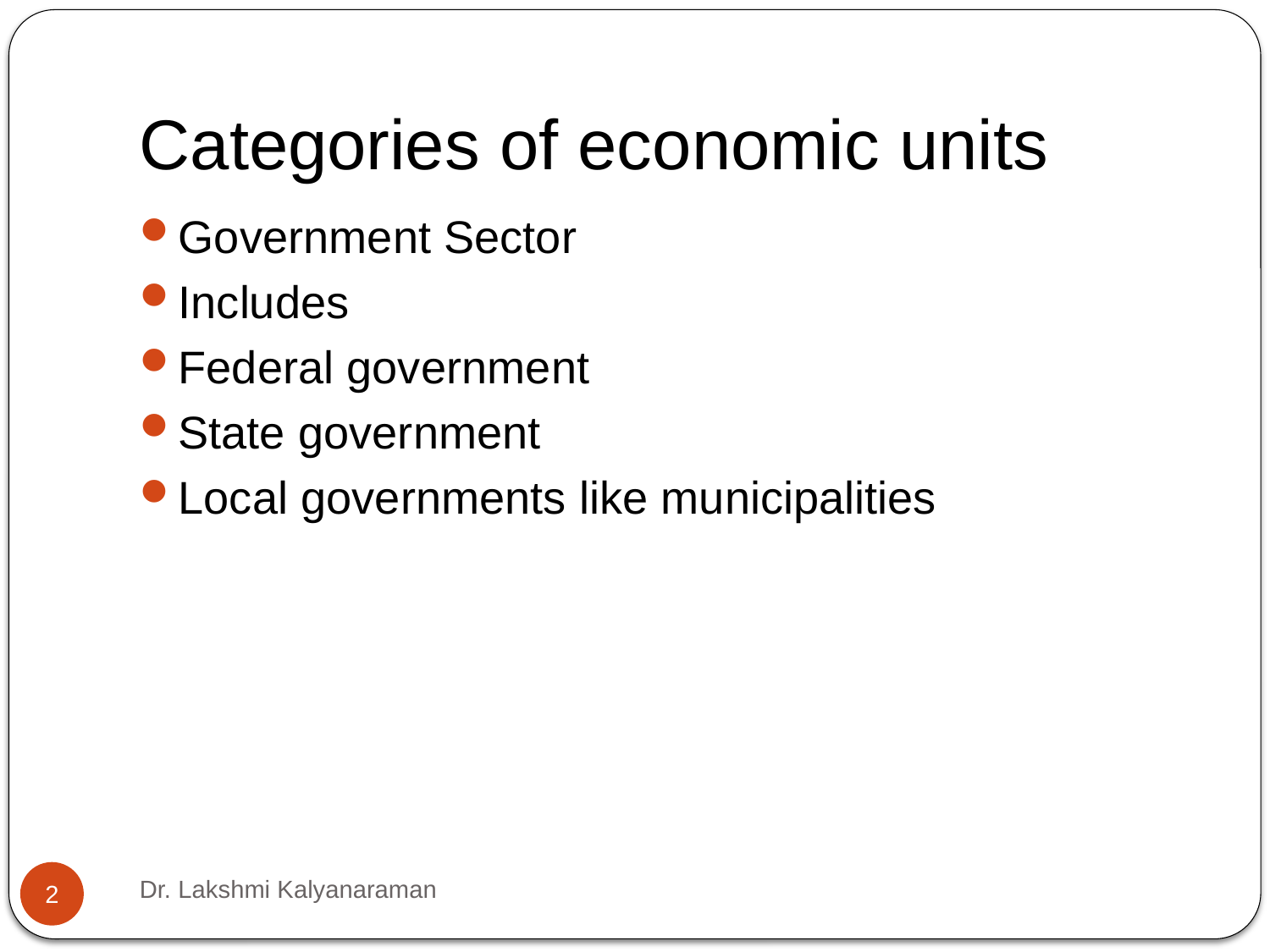

# Categories of economic units
Government Sector
Includes
Federal government
State government
Local governments like municipalities
Dr. Lakshmi Kalyanaraman
2